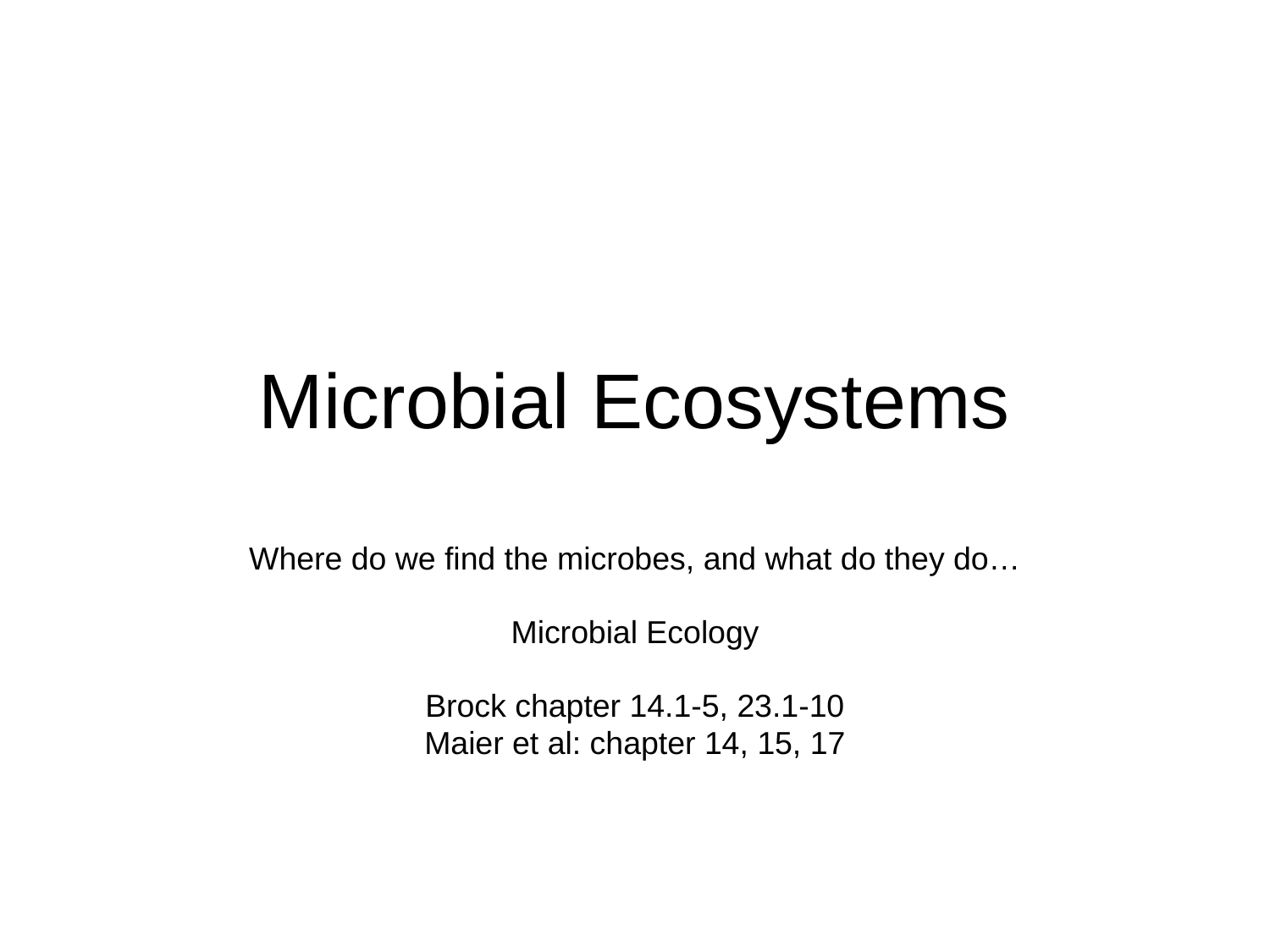

# Microbial Ecosystems
Where do we find the microbes, and what do they do…

Microbial Ecology

Brock chapter 14.1-5, 23.1-10
Maier et al: chapter 14, 15, 17